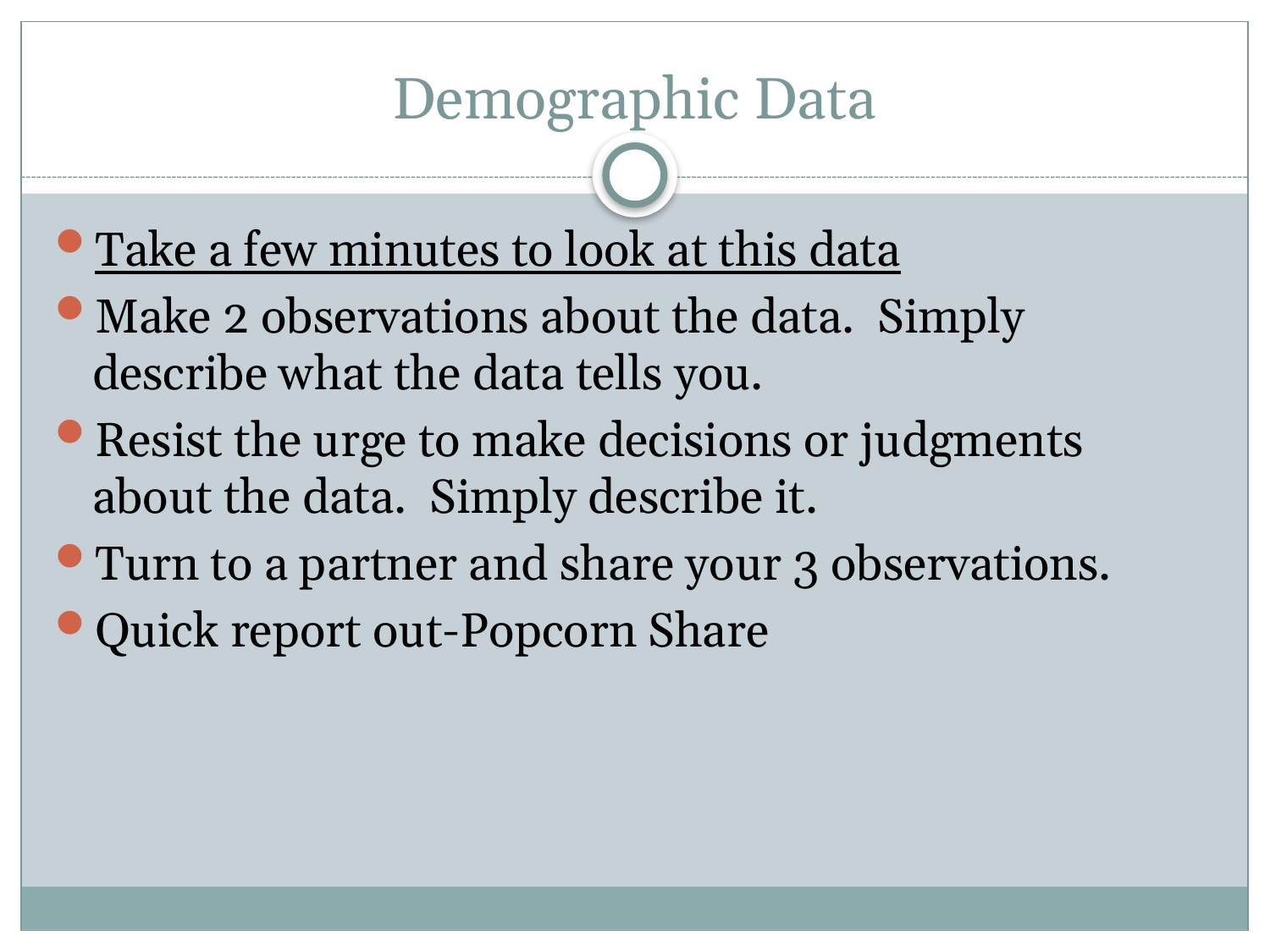

# Demographic Data
Take a few minutes to look at this data
Make 2 observations about the data.  Simply describe what the data tells you.
Resist the urge to make decisions or judgments about the data.  Simply describe it.
Turn to a partner and share your 3 observations.
Quick report out-Popcorn Share